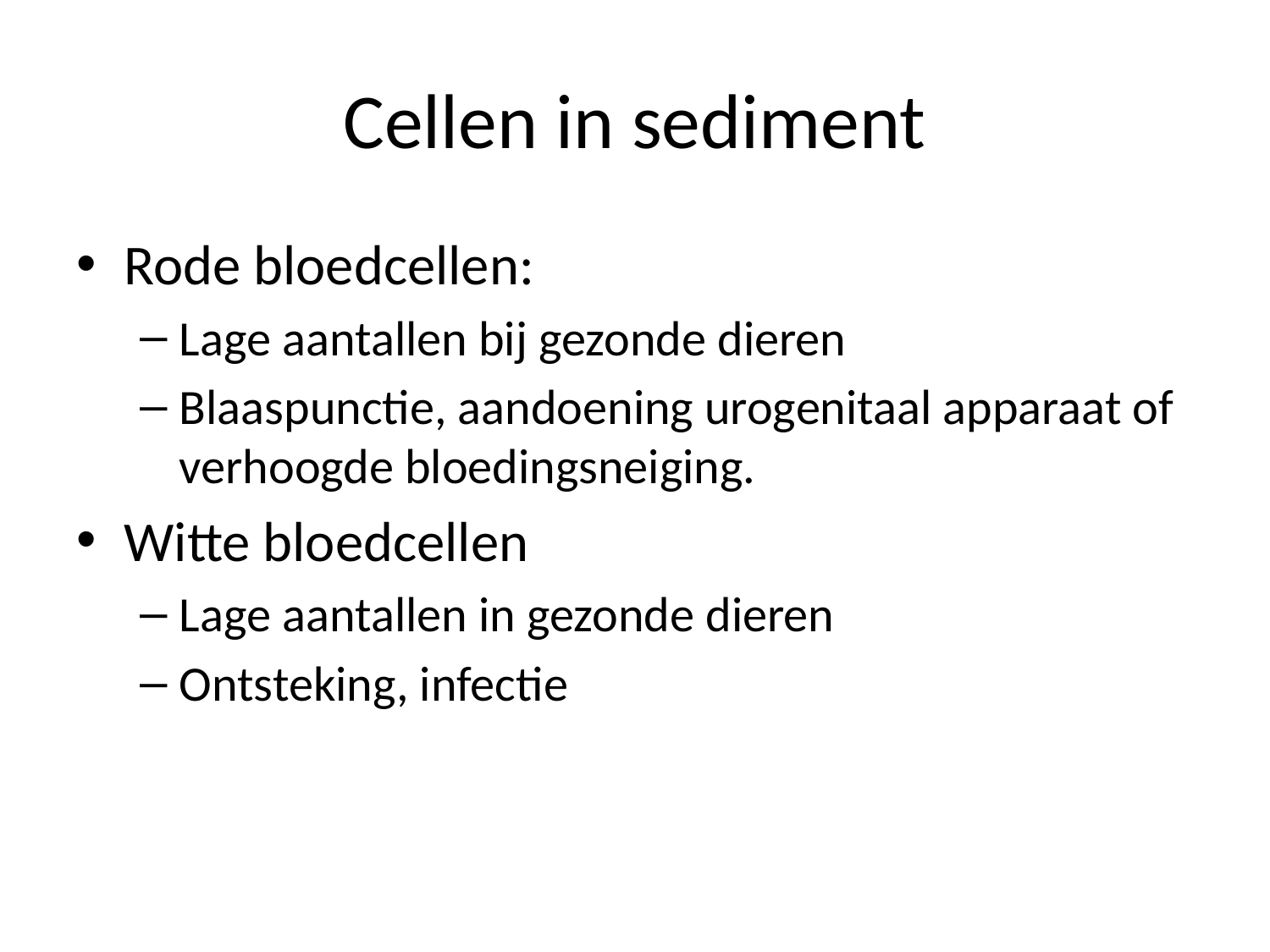

# Cellen in sediment
Rode bloedcellen:
Lage aantallen bij gezonde dieren
Blaaspunctie, aandoening urogenitaal apparaat of verhoogde bloedingsneiging.
Witte bloedcellen
Lage aantallen in gezonde dieren
Ontsteking, infectie